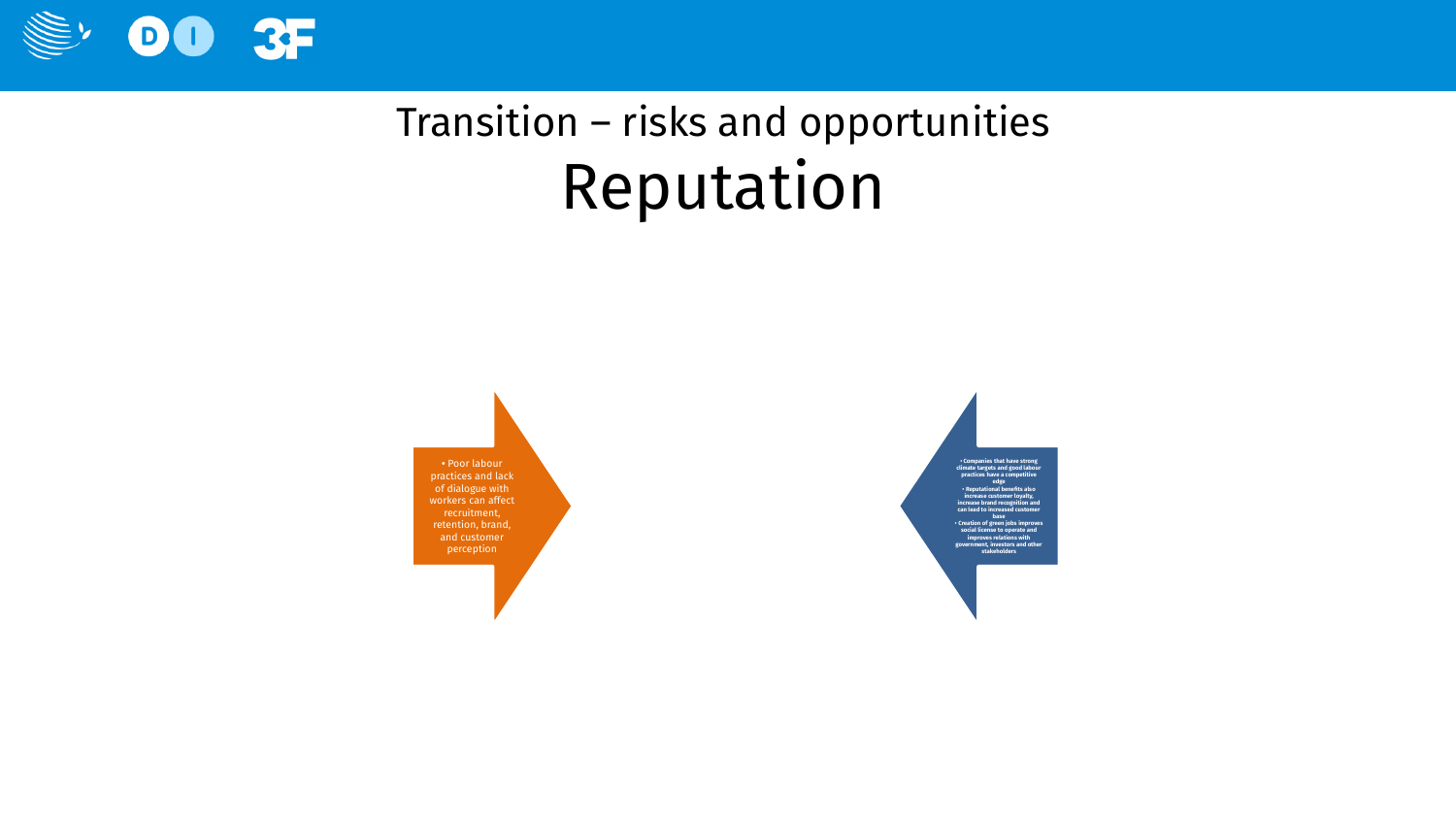

# Transition – risks and opportunities Reputation
• Poor labour practices and lack of dialogue with workers can affect recruitment, retention, brand, and customer perception
• Companies that have strong climate targets and good labour practices have a competitive edge
• Reputational benefits also increase customer loyalty, increase brand recognition and can lead to increased customer base
• Creation of green jobs improves social license to operate and improves relations with government, investors and other stakeholders